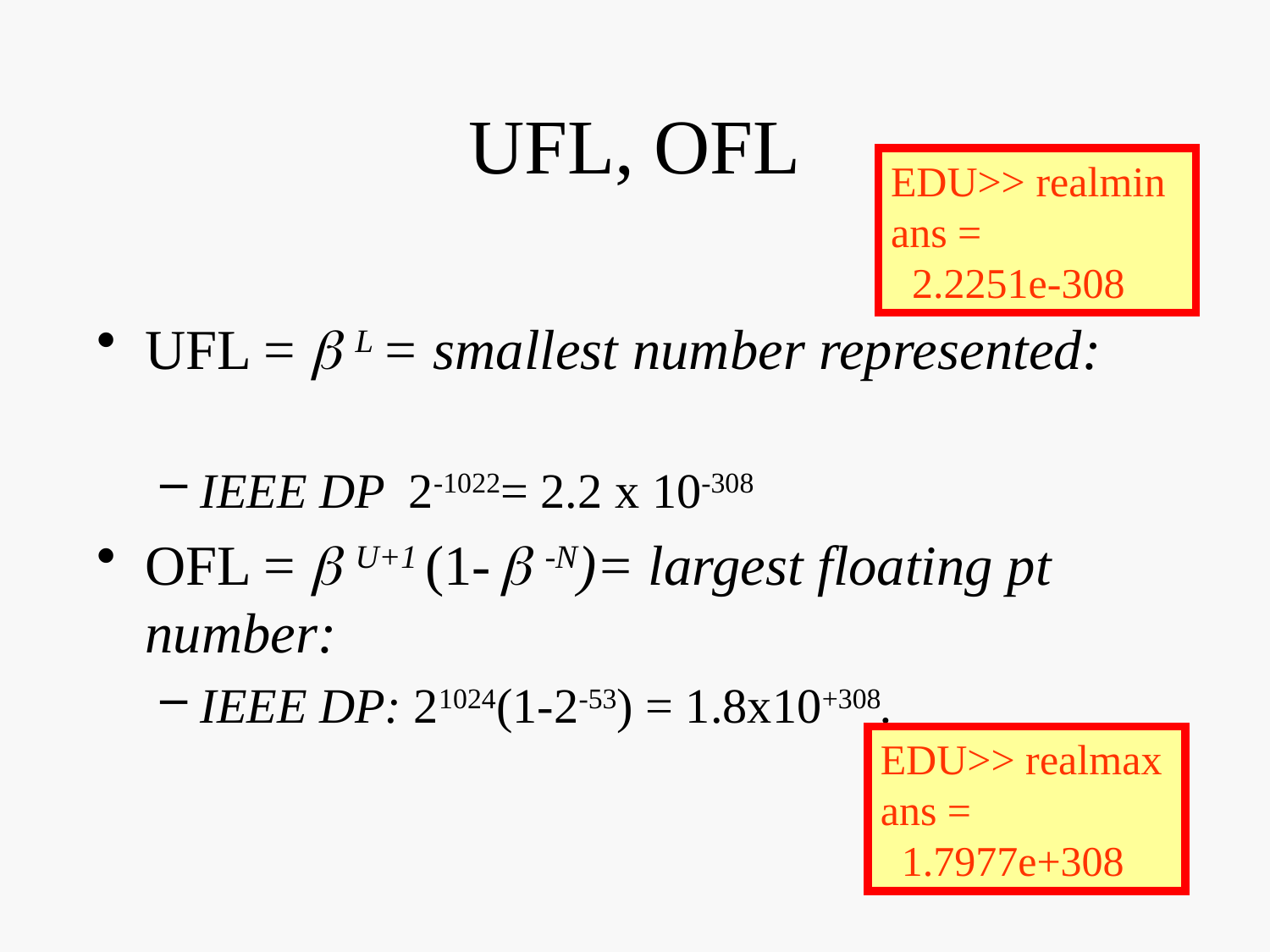

# UFL, OFL
EDU>> realmin
ans =
  2.2251e-308
UFL = β L = smallest number represented:
IEEE DP  2-1022= 2.2 x 10-308
OFL = β U+1 (1- β -N)= largest floating pt number:
IEEE DP: 21024(1-2-53) = 1.8x10+308.
EDU>> realmax
ans =
  1.7977e+308